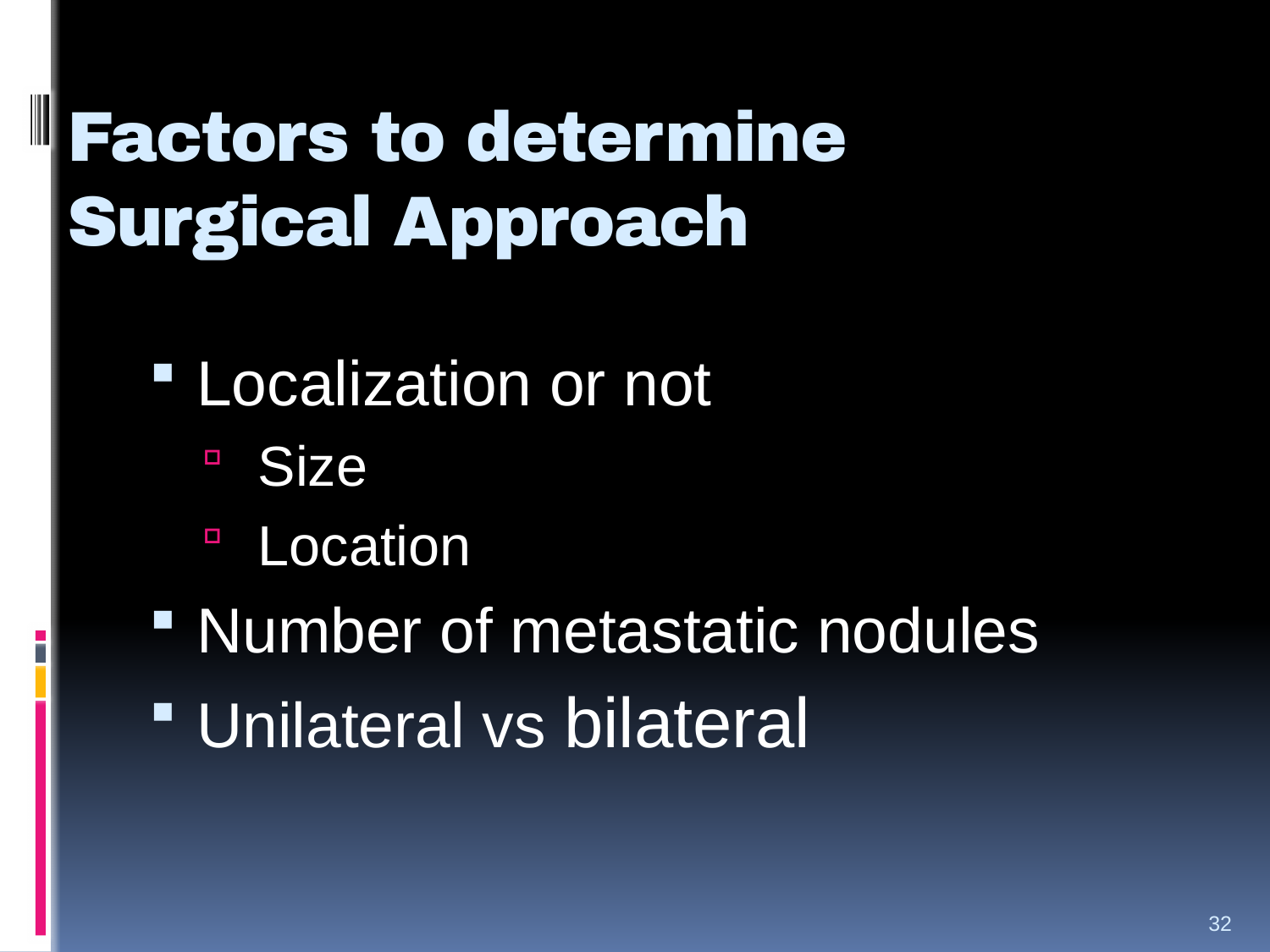

# Factors to determine Surgical Approach

Localization or not
 Size
 Location
Number of metastatic nodules
Unilateral vs bilateral

32